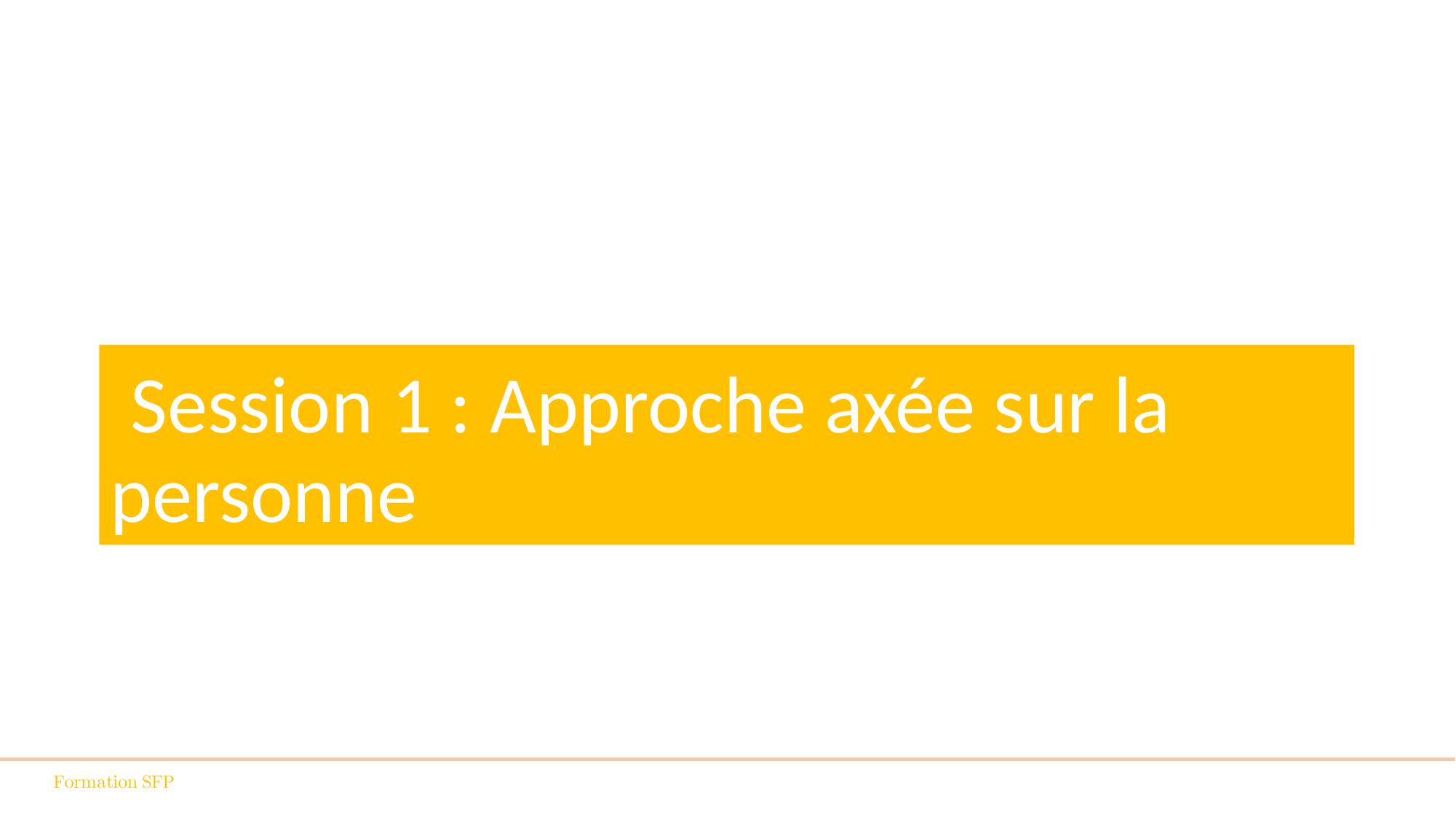

# Session 1 : Approche axée sur la personne

Formation SFP